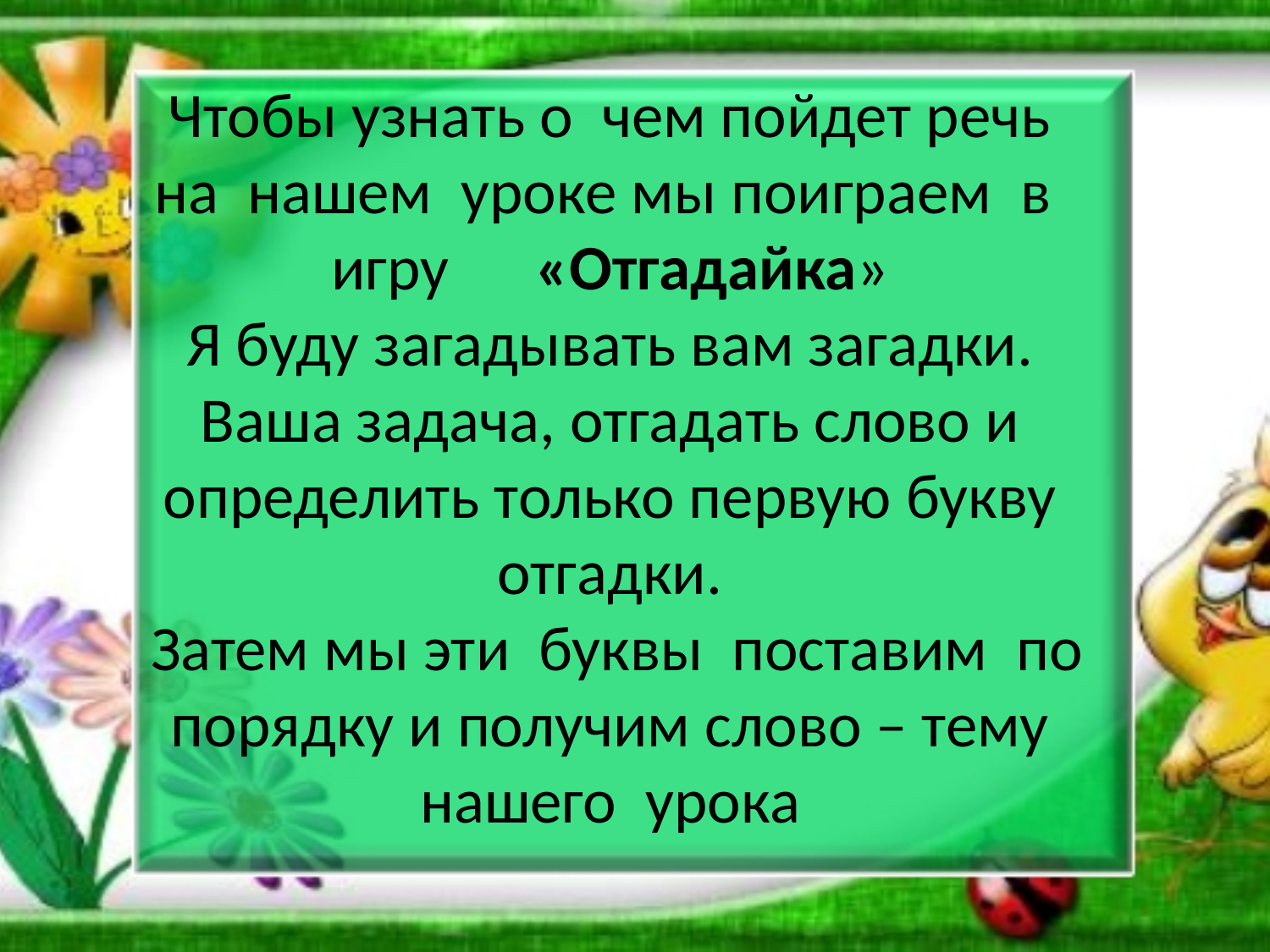

# Чтобы узнать о  чем пойдет речь на  нашем  уроке мы поиграем  в  игру      «Отгадайка» Я буду загадывать вам загадки. Ваша задача, отгадать слово и определить только первую букву отгадки. Затем мы эти  буквы  поставим  по  порядку и получим слово – тему  нашего  урока